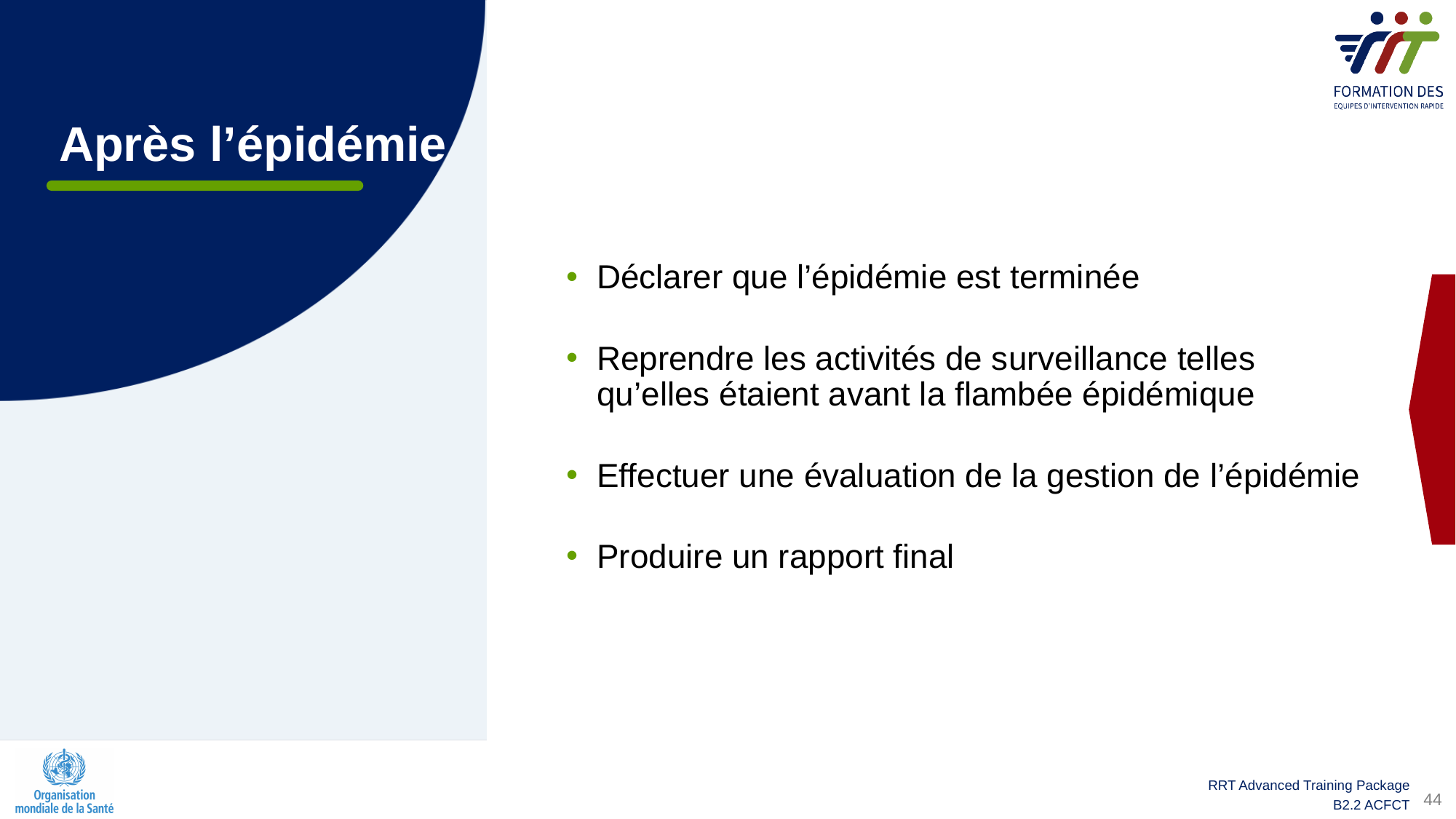

# Après l’épidémie
Déclarer que l’épidémie est terminée

Reprendre les activités de surveillance telles qu’elles étaient avant la flambée épidémique

Effectuer une évaluation de la gestion de l’épidémie

Produire un rapport final